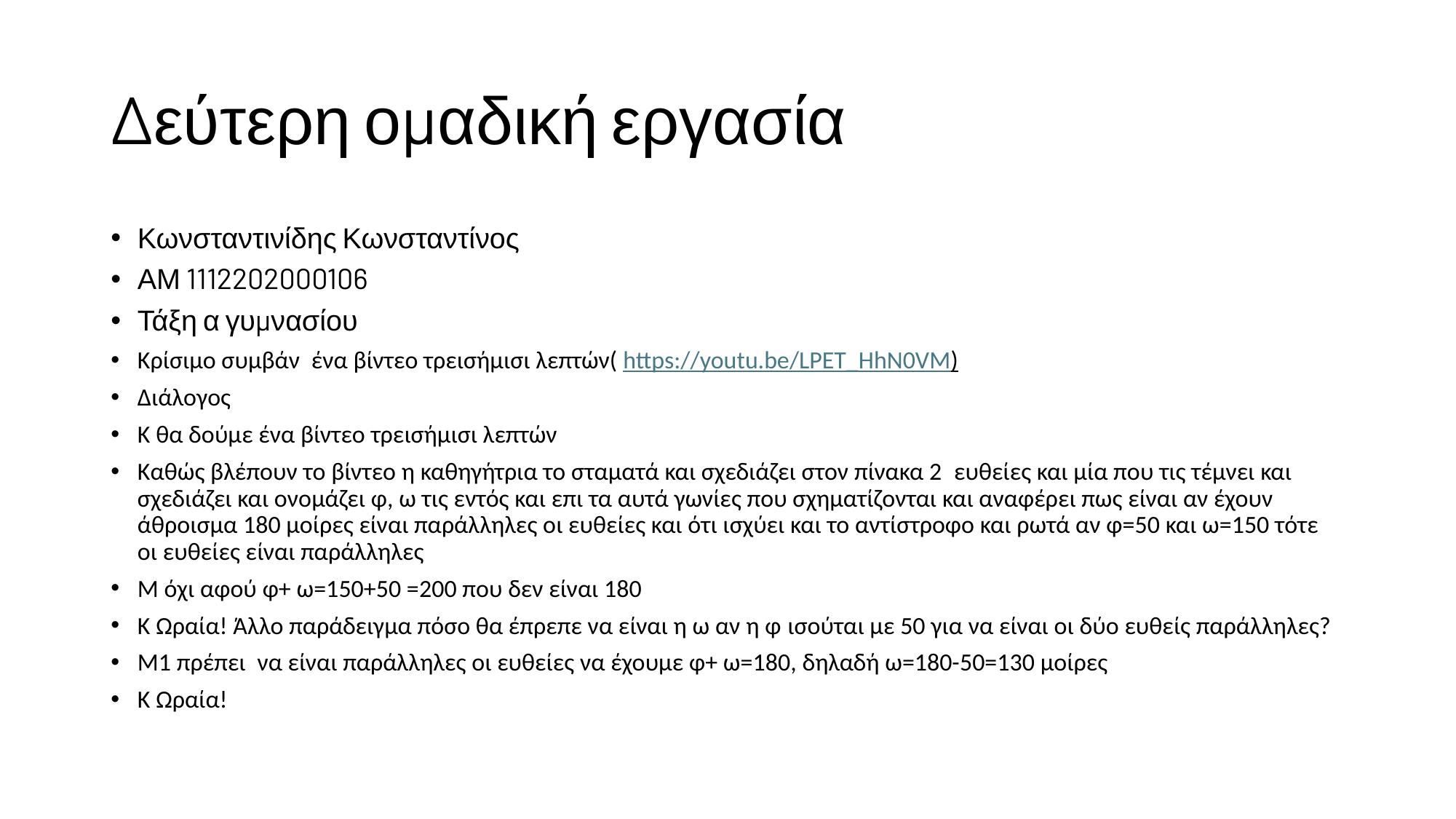

# Δεύτερη ομαδική εργασία
Κωνσταντινίδης Κωνσταντίνος
ΑΜ 1112202000106
Τάξη α γυμνασίου
Κρίσιμο συμβάν  ένα βίντεο τρεισήμισι λεπτών( https://youtu.be/LPET_HhN0VM)
Διάλογος
Κ θα δούμε ένα βίντεο τρεισήμισι λεπτών
Καθώς βλέπουν το βίντεο η καθηγήτρια το σταματά και σχεδιάζει στον πίνακα 2  ευθείες και μία που τις τέμνει και σχεδιάζει και ονομάζει φ, ω τις εντός και επι τα αυτά γωνίες που σχηματίζονται και αναφέρει πως είναι αν έχουν άθροισμα 180 μοίρες είναι παράλληλες οι ευθείες και ότι ισχύει και το αντίστροφο και ρωτά αν φ=50 και ω=150 τότε οι ευθείες είναι παράλληλες
Μ όχι αφού φ+ ω=150+50 =200 που δεν είναι 180
Κ Ωραία! Άλλο παράδειγμα πόσο θα έπρεπε να είναι η ω αν η φ ισούται με 50 για να είναι οι δύο ευθείς παράλληλες?
Μ1 πρέπει  να είναι παράλληλες οι ευθείες να έχουμε φ+ ω=180, δηλαδή ω=180-50=130 μοίρες
Κ Ωραία!